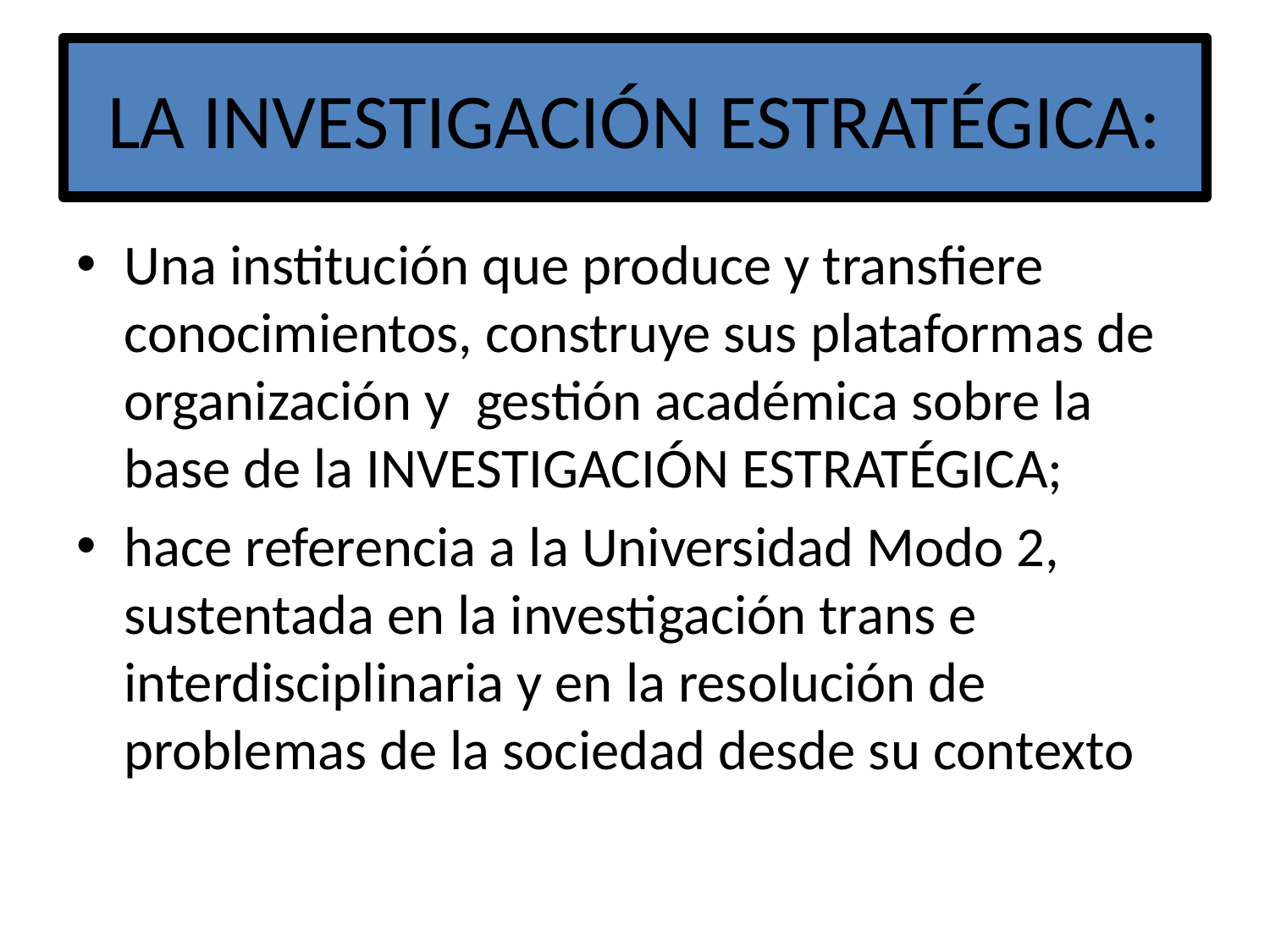

# LA INVESTIGACIÓN ESTRATÉGICA:
Una institución que produce y transfiere conocimientos, construye sus plataformas de organización y  gestión académica sobre la base de la INVESTIGACIÓN ESTRATÉGICA;
hace referencia a la Universidad Modo 2, sustentada en la investigación trans e interdisciplinaria y en la resolución de problemas de la sociedad desde su contexto